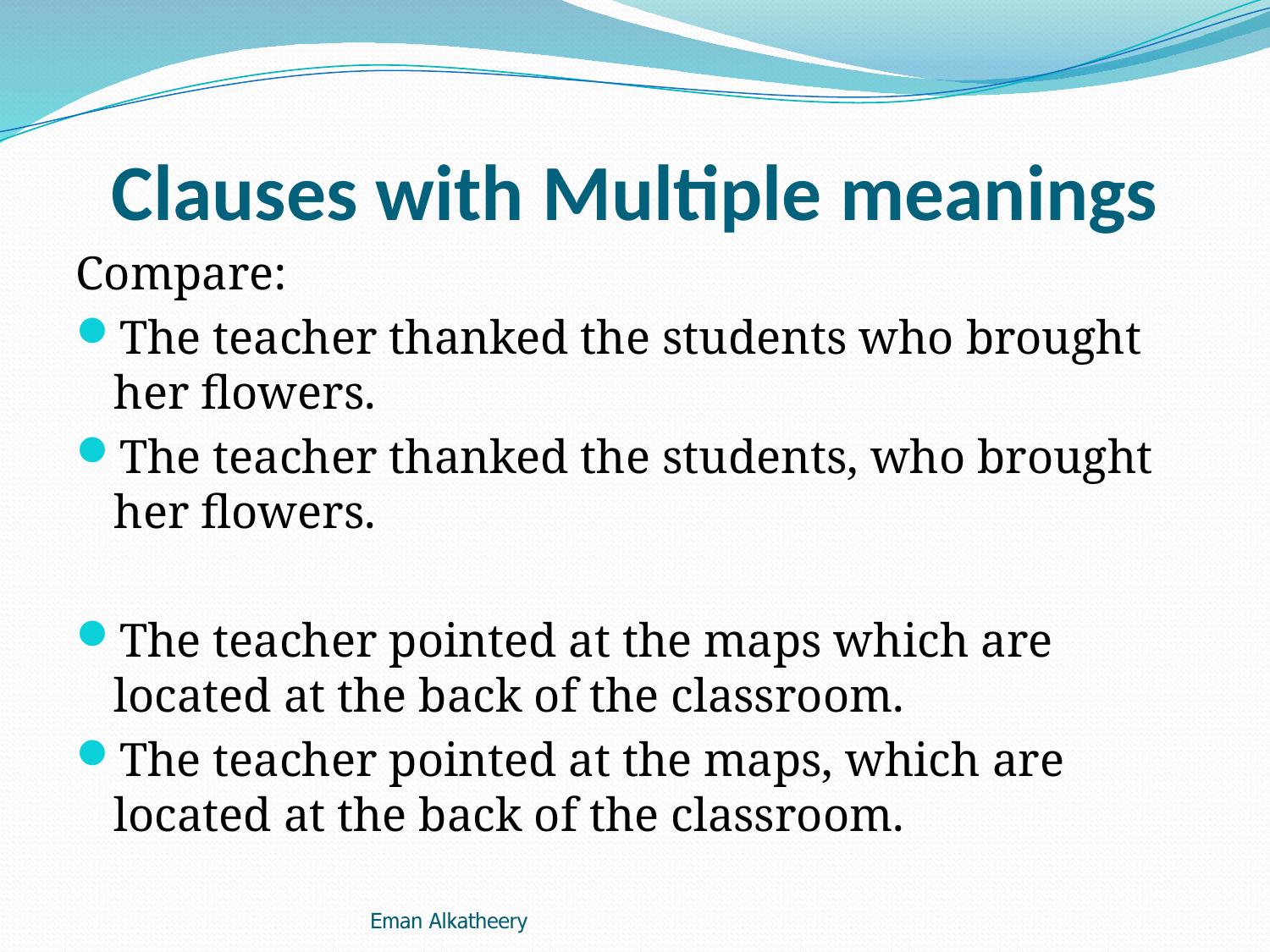

# Clauses with Multiple meanings
Compare:
The teacher thanked the students who brought her flowers.
The teacher thanked the students, who brought her flowers.

The teacher pointed at the maps which are located at the back of the classroom.
The teacher pointed at the maps, which are located at the back of the classroom.

Eman Alkatheery